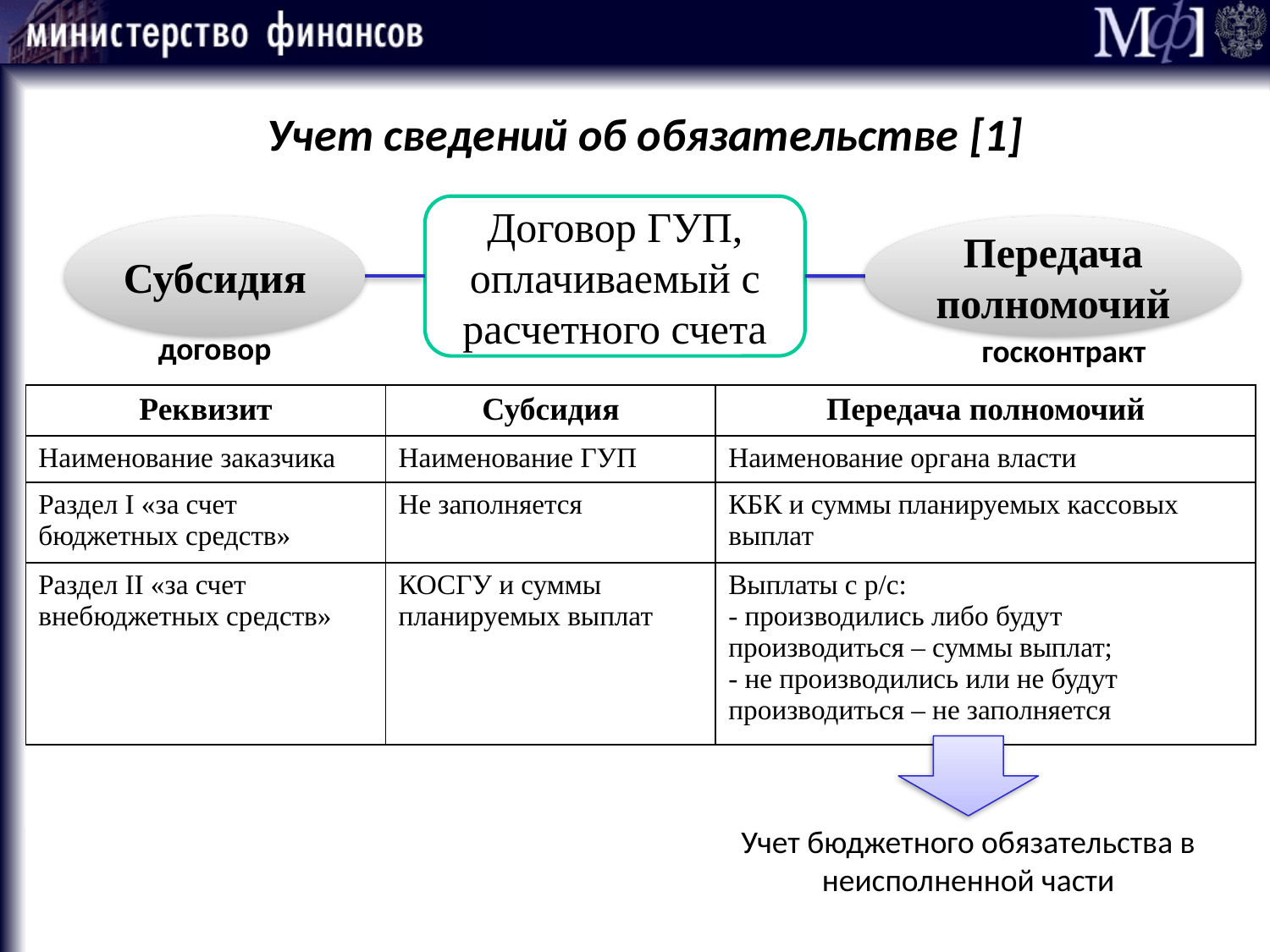

Учет сведений об обязательстве [1]
Договор ГУП, оплачиваемый с расчетного счета
Субсидия
Передача полномочий
договор
госконтракт
| Реквизит | Субсидия | Передача полномочий |
| --- | --- | --- |
| Наименование заказчика | Наименование ГУП | Наименование органа власти |
| Раздел I «за счет бюджетных средств» | Не заполняется | КБК и суммы планируемых кассовых выплат |
| Раздел II «за счет внебюджетных средств» | КОСГУ и суммы планируемых выплат | Выплаты с р/с: - производились либо будут производиться – суммы выплат; - не производились или не будут производиться – не заполняется |

Учет бюджетного обязательства в неисполненной части